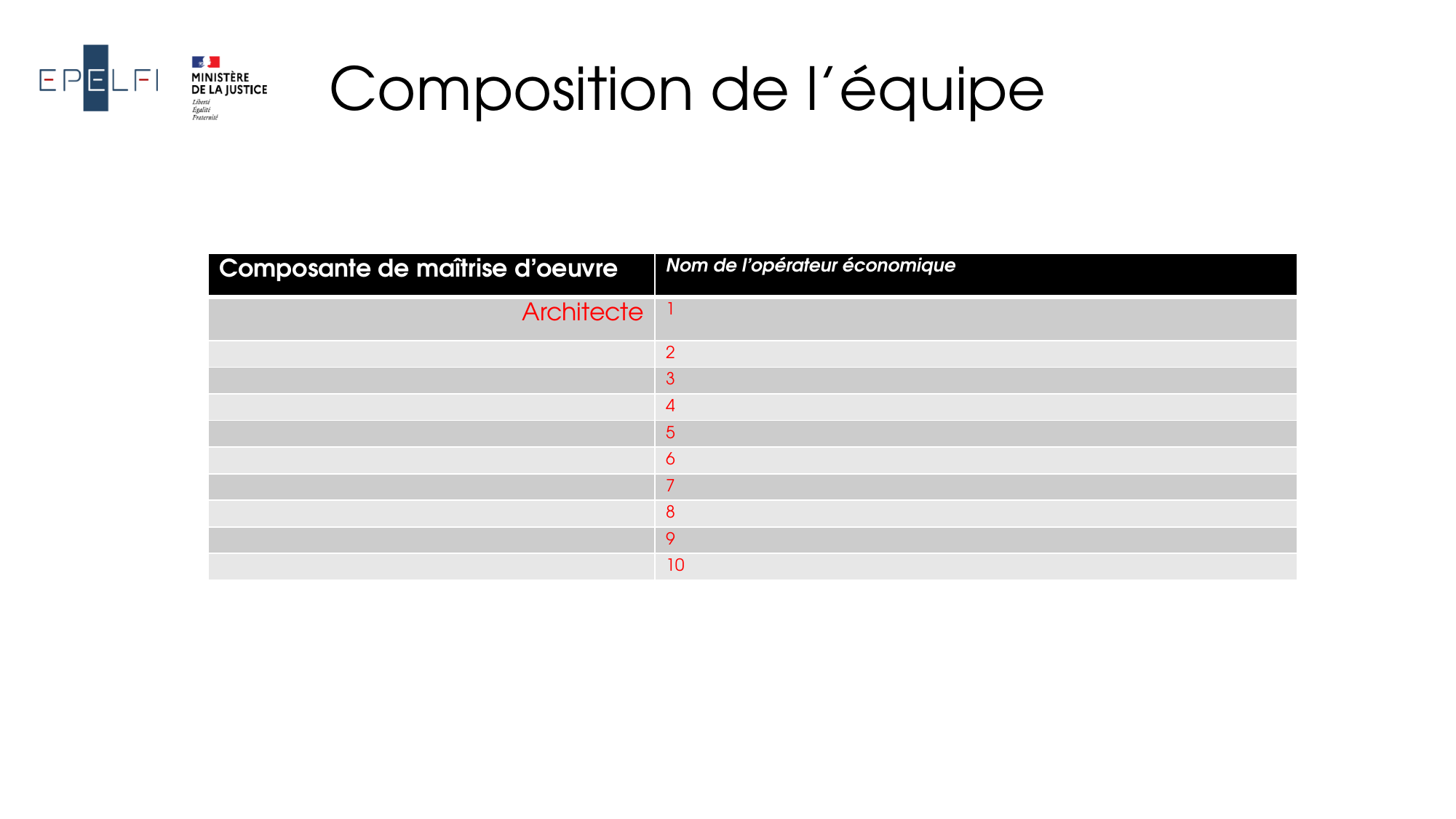

# Composition de l’équipe
| Composante de maîtrise d’oeuvre | Nom de l’opérateur économique |
| --- | --- |
| Architecte | 1 |
|  | 2 |
|  | 3 |
|  | 4 |
|  | 5 |
|  | 6 |
|  | 7 |
|  | 8 |
|  | 9 |
|  | 10 |